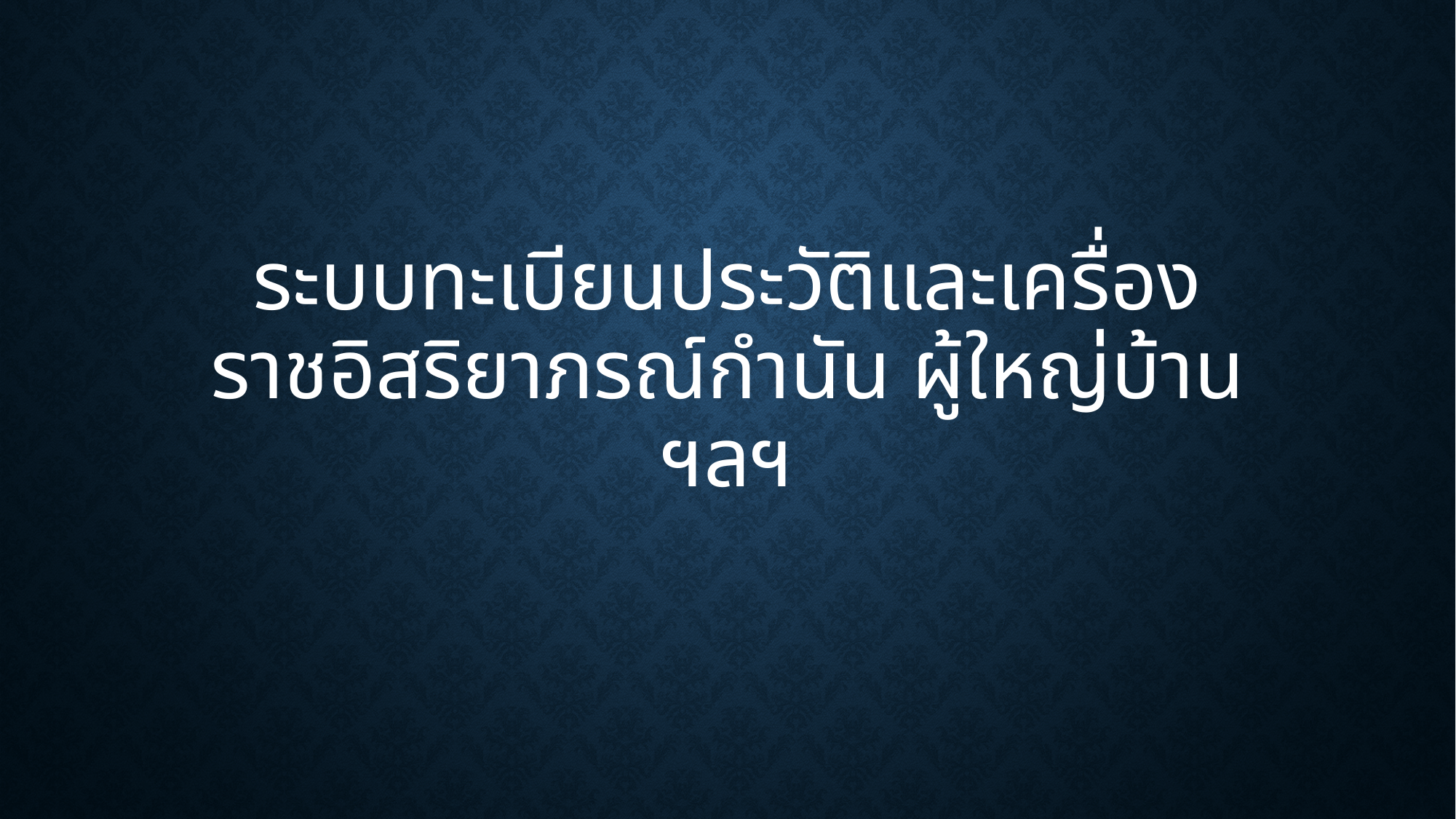

# ระบบทะเบียนประวัติและเครื่องราชอิสริยาภรณ์กำนัน ผู้ใหญ่บ้าน ฯลฯ